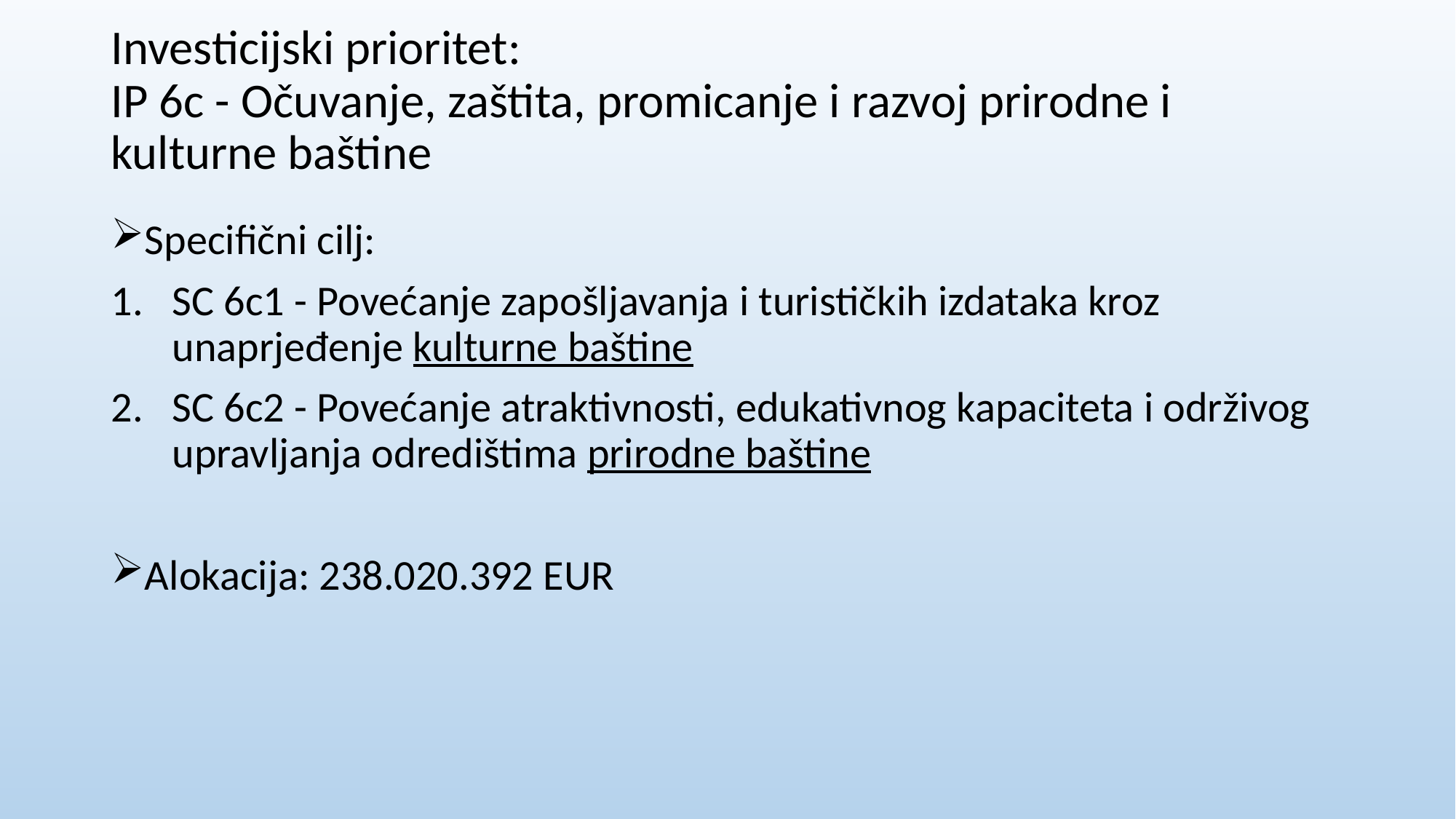

# Investicijski prioritet: IP 6c - Očuvanje, zaštita, promicanje i razvoj prirodne i kulturne baštine
Specifični cilj:
SC 6c1 - Povećanje zapošljavanja i turističkih izdataka kroz unaprjeđenje kulturne baštine
SC 6c2 - Povećanje atraktivnosti, edukativnog kapaciteta i održivog upravljanja odredištima prirodne baštine

Alokacija: 238.020.392 EUR